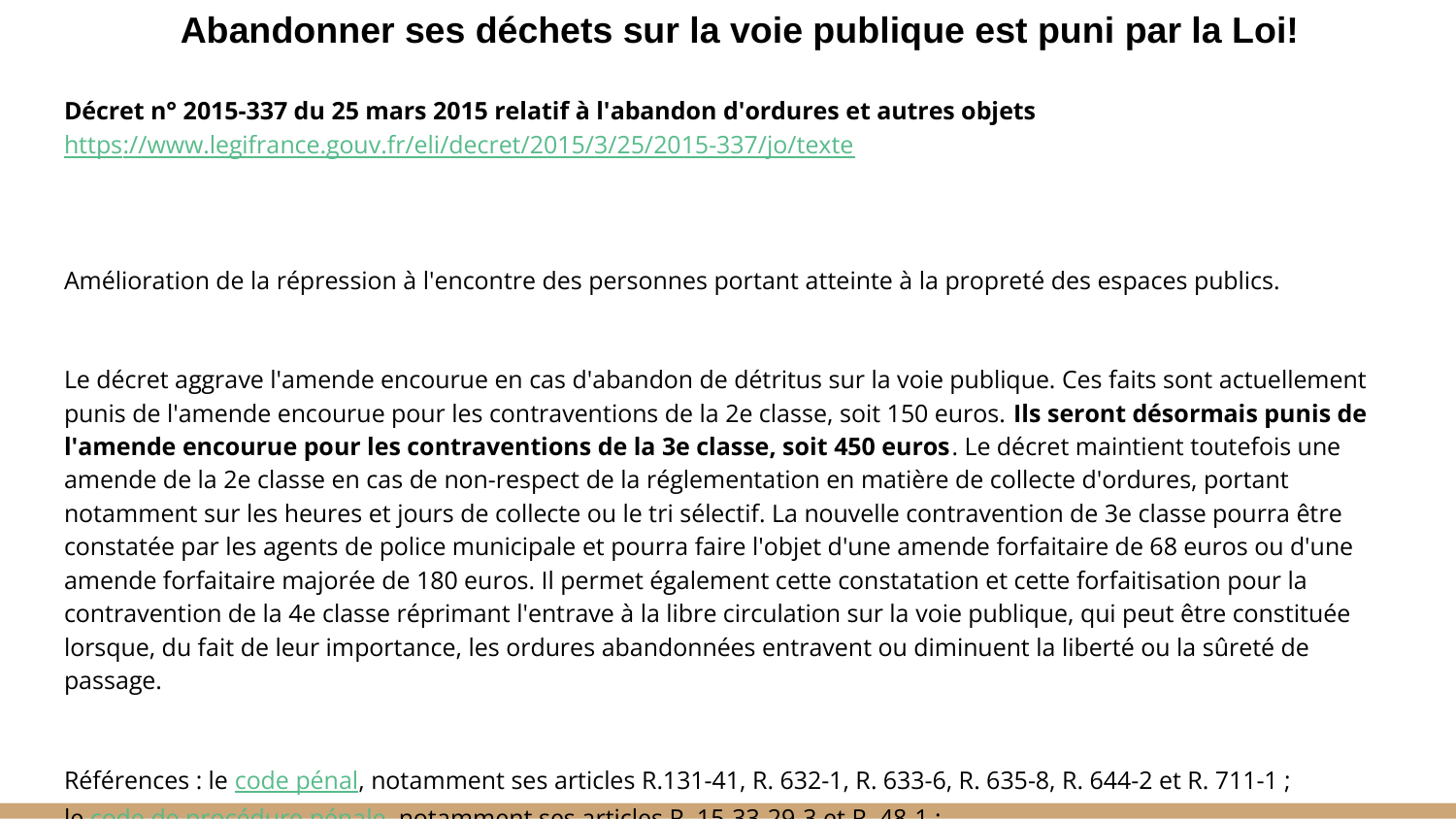

Abandonner ses déchets sur la voie publique est puni par la Loi!
Décret n° 2015-337 du 25 mars 2015 relatif à l'abandon d'ordures et autres objets
https://www.legifrance.gouv.fr/eli/decret/2015/3/25/2015-337/jo/texte

Amélioration de la répression à l'encontre des personnes portant atteinte à la propreté des espaces publics.
Le décret aggrave l'amende encourue en cas d'abandon de détritus sur la voie publique. Ces faits sont actuellement punis de l'amende encourue pour les contraventions de la 2e classe, soit 150 euros. Ils seront désormais punis de l'amende encourue pour les contraventions de la 3e classe, soit 450 euros. Le décret maintient toutefois une amende de la 2e classe en cas de non-respect de la réglementation en matière de collecte d'ordures, portant notamment sur les heures et jours de collecte ou le tri sélectif. La nouvelle contravention de 3e classe pourra être constatée par les agents de police municipale et pourra faire l'objet d'une amende forfaitaire de 68 euros ou d'une amende forfaitaire majorée de 180 euros. Il permet également cette constatation et cette forfaitisation pour la contravention de la 4e classe réprimant l'entrave à la libre circulation sur la voie publique, qui peut être constituée lorsque, du fait de leur importance, les ordures abandonnées entravent ou diminuent la liberté ou la sûreté de passage.
Références : le code pénal, notamment ses articles R.131-41, R. 632-1, R. 633-6, R. 635-8, R. 644-2 et R. 711-1 ;
le code de procédure pénale, notamment ses articles R. 15-33-29-3 et R. 48-1 ;